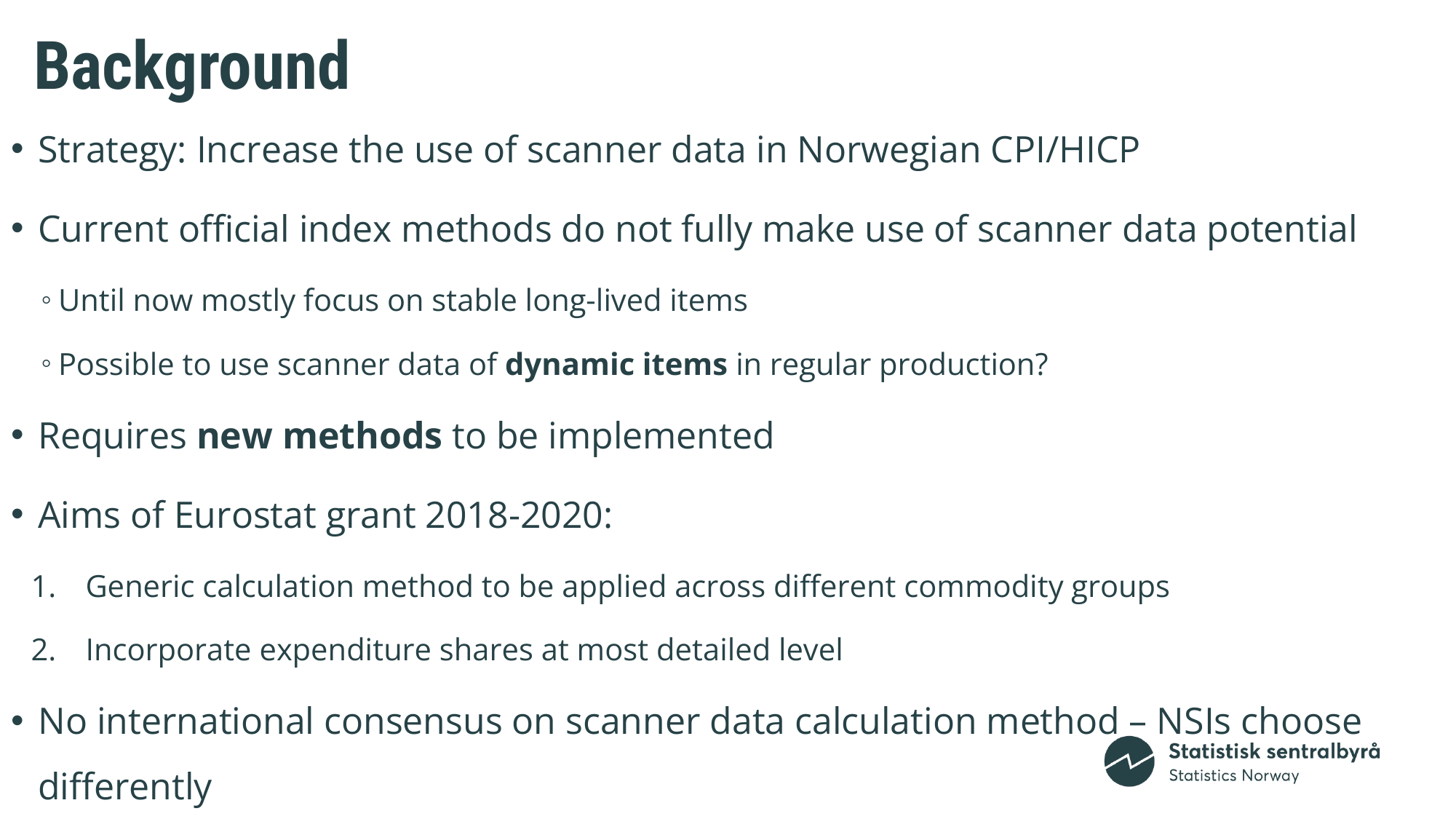

# Background
Strategy: Increase the use of scanner data in Norwegian CPI/HICP
Current official index methods do not fully make use of scanner data potential
Until now mostly focus on stable long-lived items
Possible to use scanner data of dynamic items in regular production?
Requires new methods to be implemented
Aims of Eurostat grant 2018-2020:
Generic calculation method to be applied across different commodity groups
Incorporate expenditure shares at most detailed level
No international consensus on scanner data calculation method – NSIs choose differently